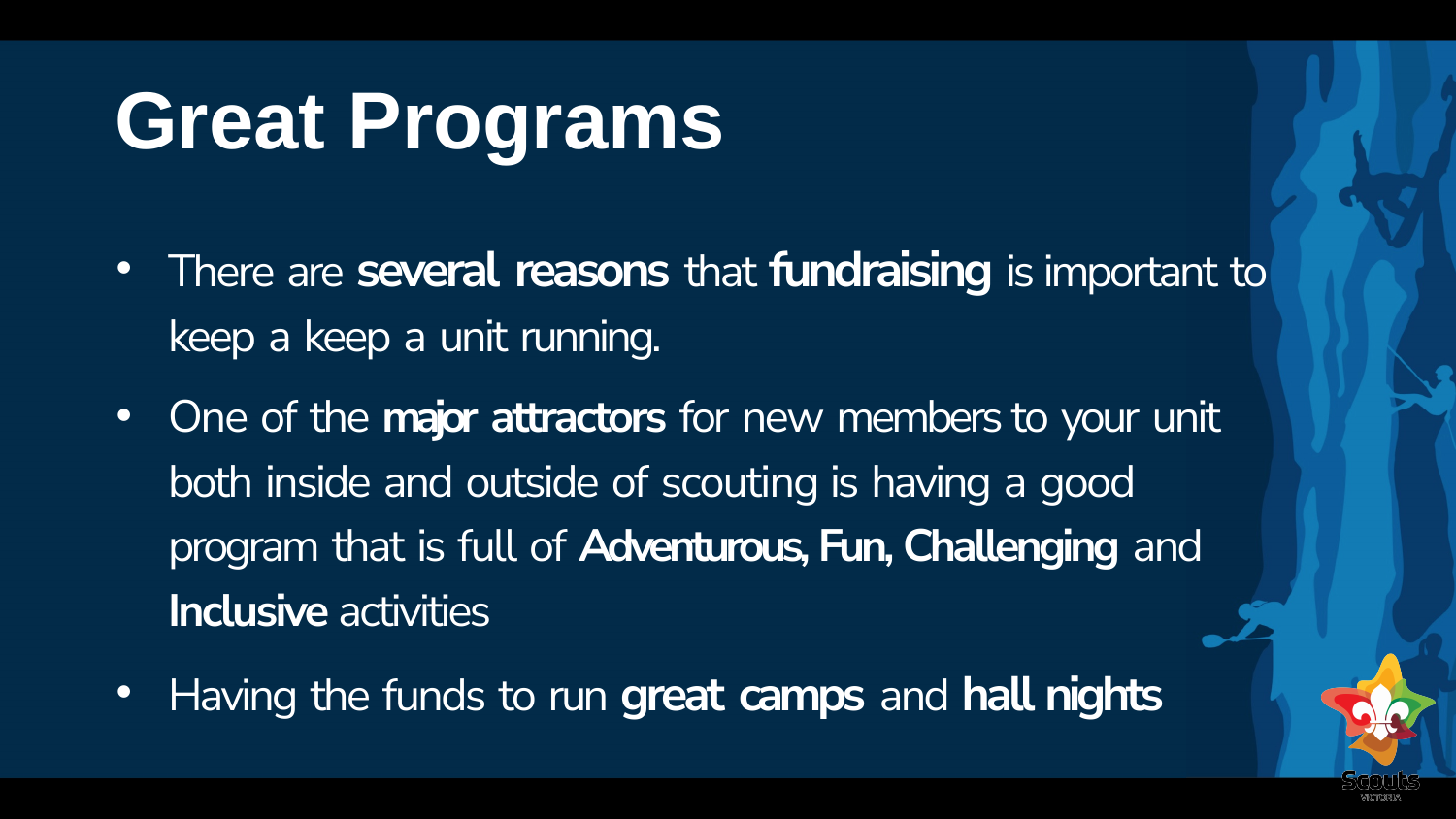

# Great Programs
There are several reasons that fundraising is important to keep a keep a unit running.
One of the major attractors for new members to your unit both inside and outside of scouting is having a good program that is full of Adventurous, Fun, Challenging and Inclusive activities
Having the funds to run great camps and hall nights